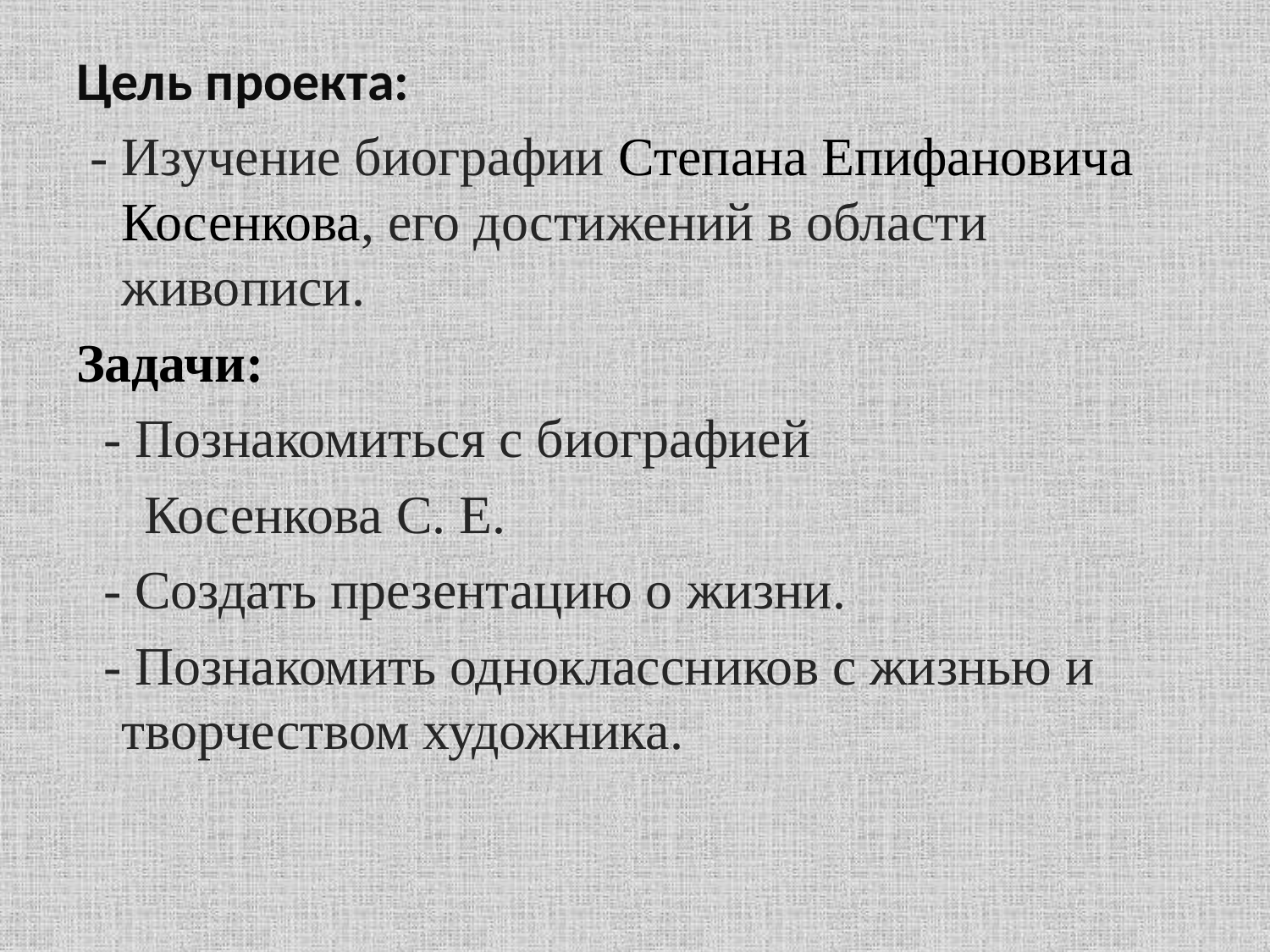

Цель проекта:
 - Изучение биографии Степана Епифановича Косенкова, его достижений в области живописи.
Задачи:
  - Познакомиться с биографией
     Косенкова С. Е.
  - Создать презентацию о жизни.
  - Познакомить одноклассников с жизнью и творчеством художника.